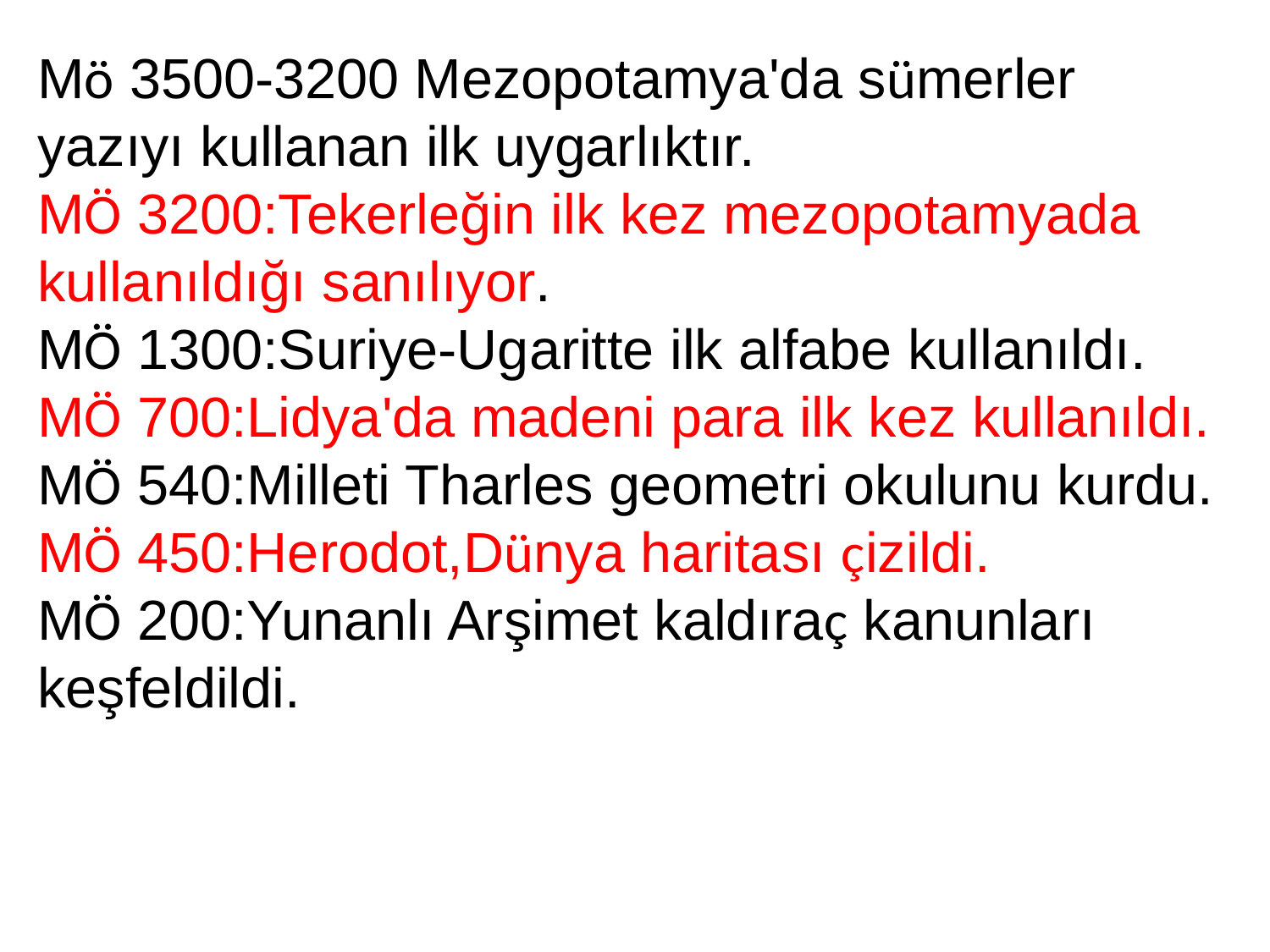

Mö 3500-3200 Mezopotamya'da sümerler yazıyı kullanan ilk uygarlıktır.
MÖ 3200:Tekerleğin ilk kez mezopotamyada kullanıldığı sanılıyor.
MÖ 1300:Suriye-Ugaritte ilk alfabe kullanıldı.
MÖ 700:Lidya'da madeni para ilk kez kullanıldı.
MÖ 540:Milleti Tharles geometri okulunu kurdu.
MÖ 450:Herodot,Dünya haritası çizildi.
MÖ 200:Yunanlı Arşimet kaldıraç kanunları keşfeldildi.